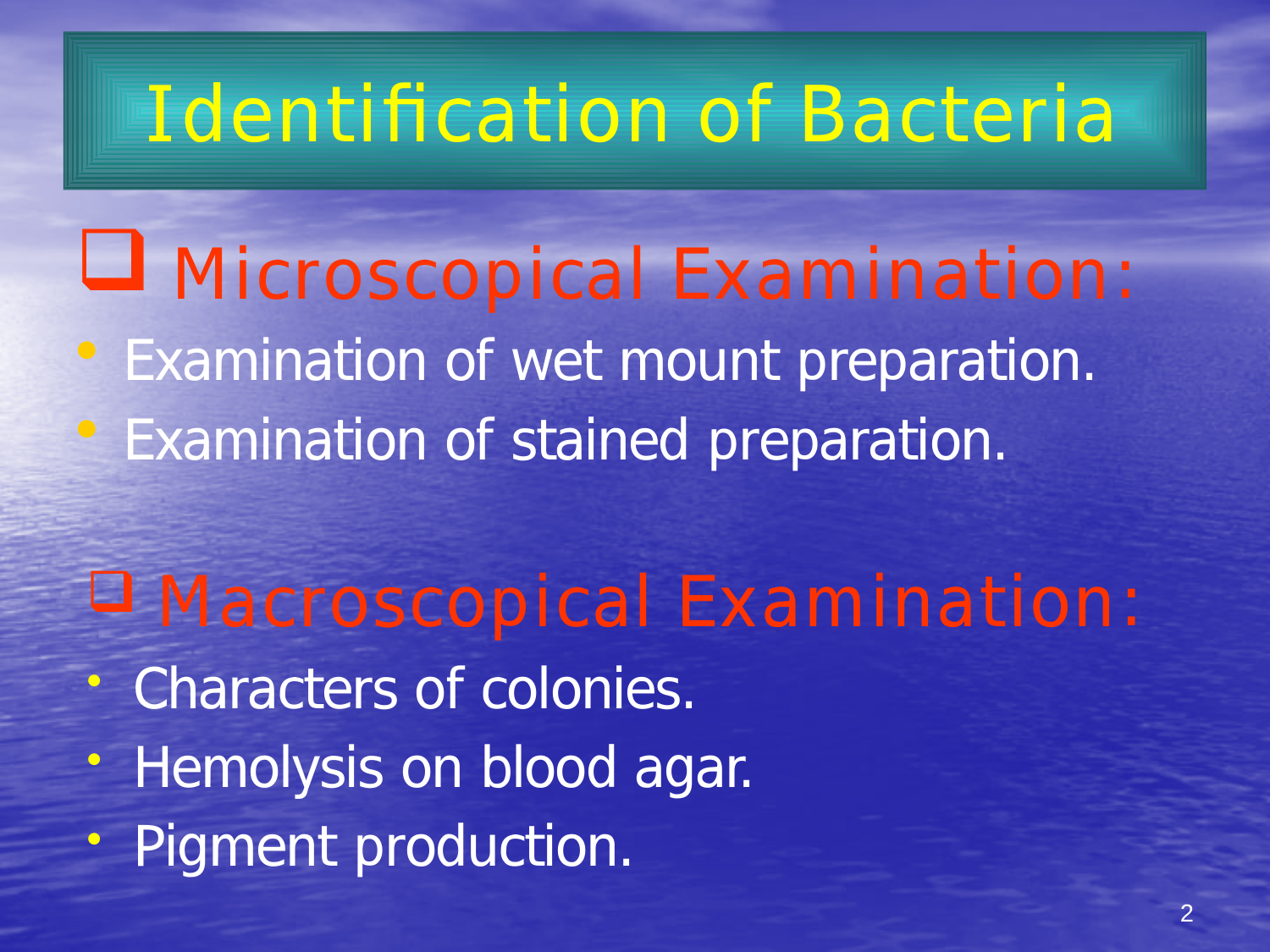

Identification of Bacteria
 Microscopical Examination:
Examination of wet mount preparation.
Examination of stained preparation.
 Macroscopical Examination:
Characters of colonies.
Hemolysis on blood agar.
Pigment production.

2